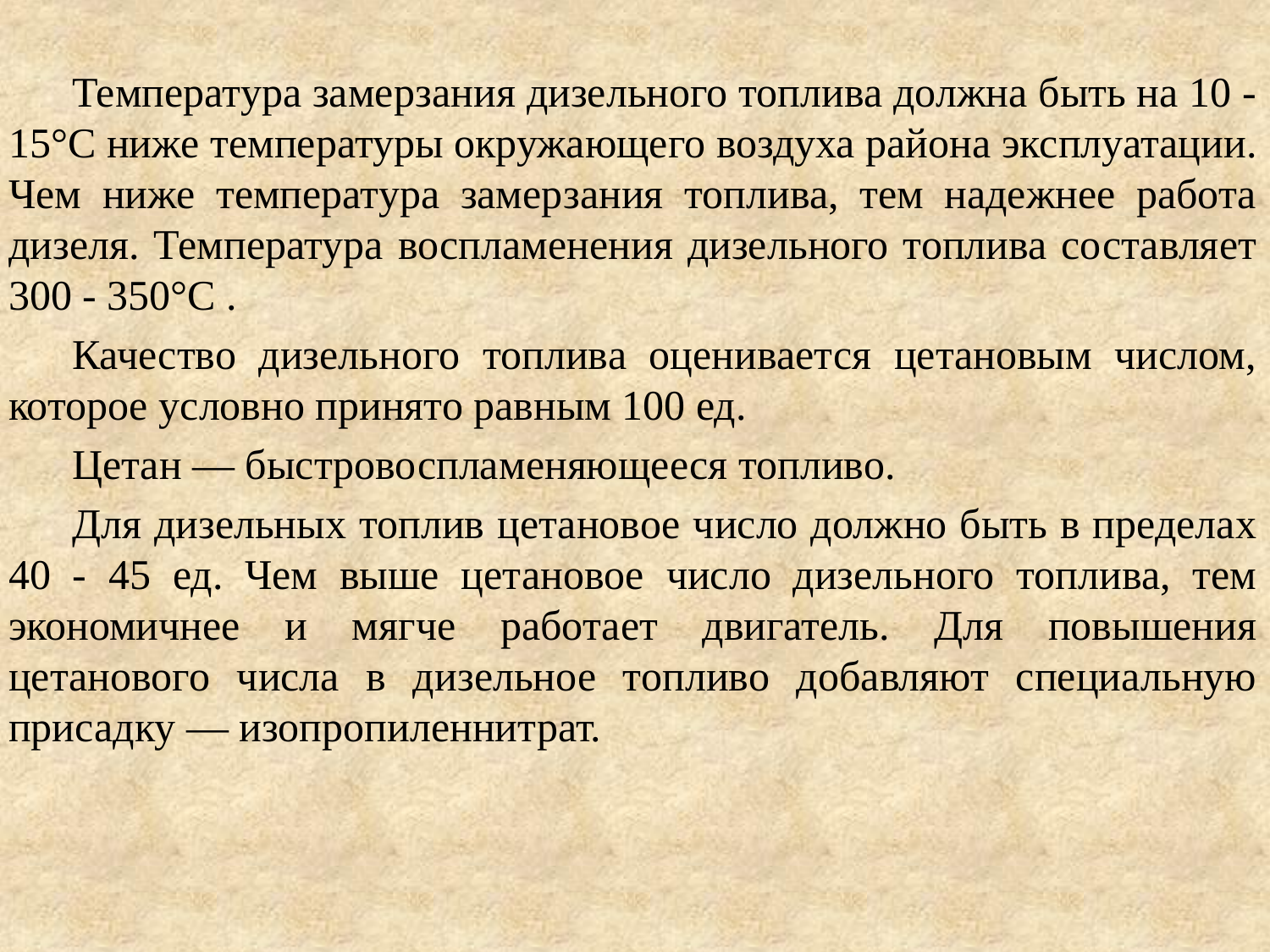

Температура замерзания дизельного топлива должна быть на 10 - 15°С ниже температуры окружающего воздуха района эксплуатации. Чем ниже температура замерзания топлива, тем надежнее работа дизеля. Температура воспламенения дизельного топлива составляет 300 - 350°С .
Качество дизельного топлива оценивается цетановым числом, которое условно принято равным 100 ед.
Цетан — быстровоспламеняющееся топливо.
Для дизельных топлив цетановое число должно быть в пределах 40 - 45 ед. Чем выше цетановое число дизельного топлива, тем экономичнее и мягче работает двигатель. Для повышения цетанового числа в дизельное топливо добавляют специальную присадку — изопропиленнитрат.